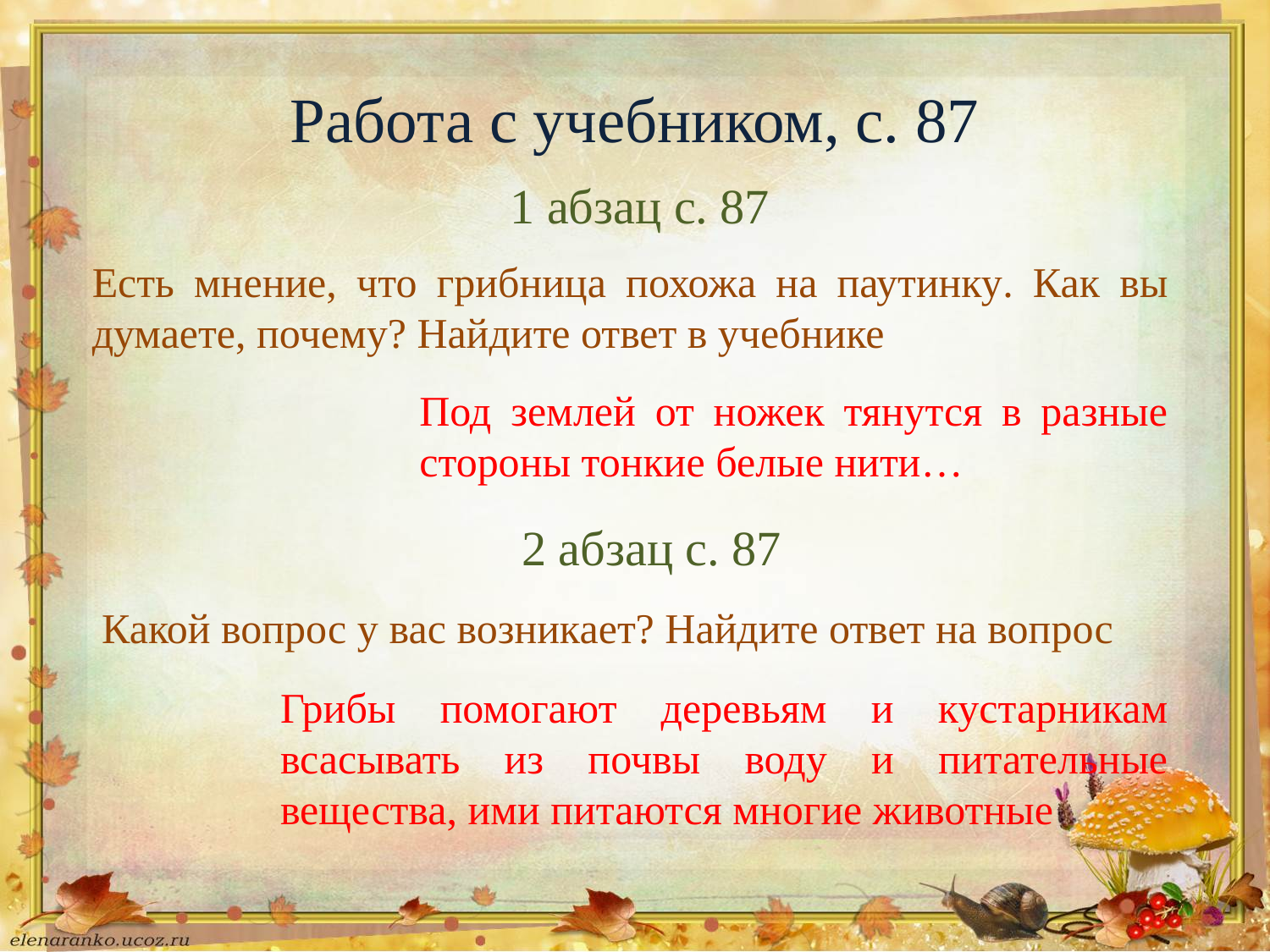

# Работа с учебником, с. 87
1 абзац с. 87
Есть мнение, что грибница похожа на паутинку. Как вы думаете, почему? Найдите ответ в учебнике
Под землей от ножек тянутся в разные стороны тонкие белые нити…
2 абзац с. 87
Какой вопрос у вас возникает? Найдите ответ на вопрос
Грибы помогают деревьям и кустарникам всасывать из почвы воду и питательные вещества, ими питаются многие животные